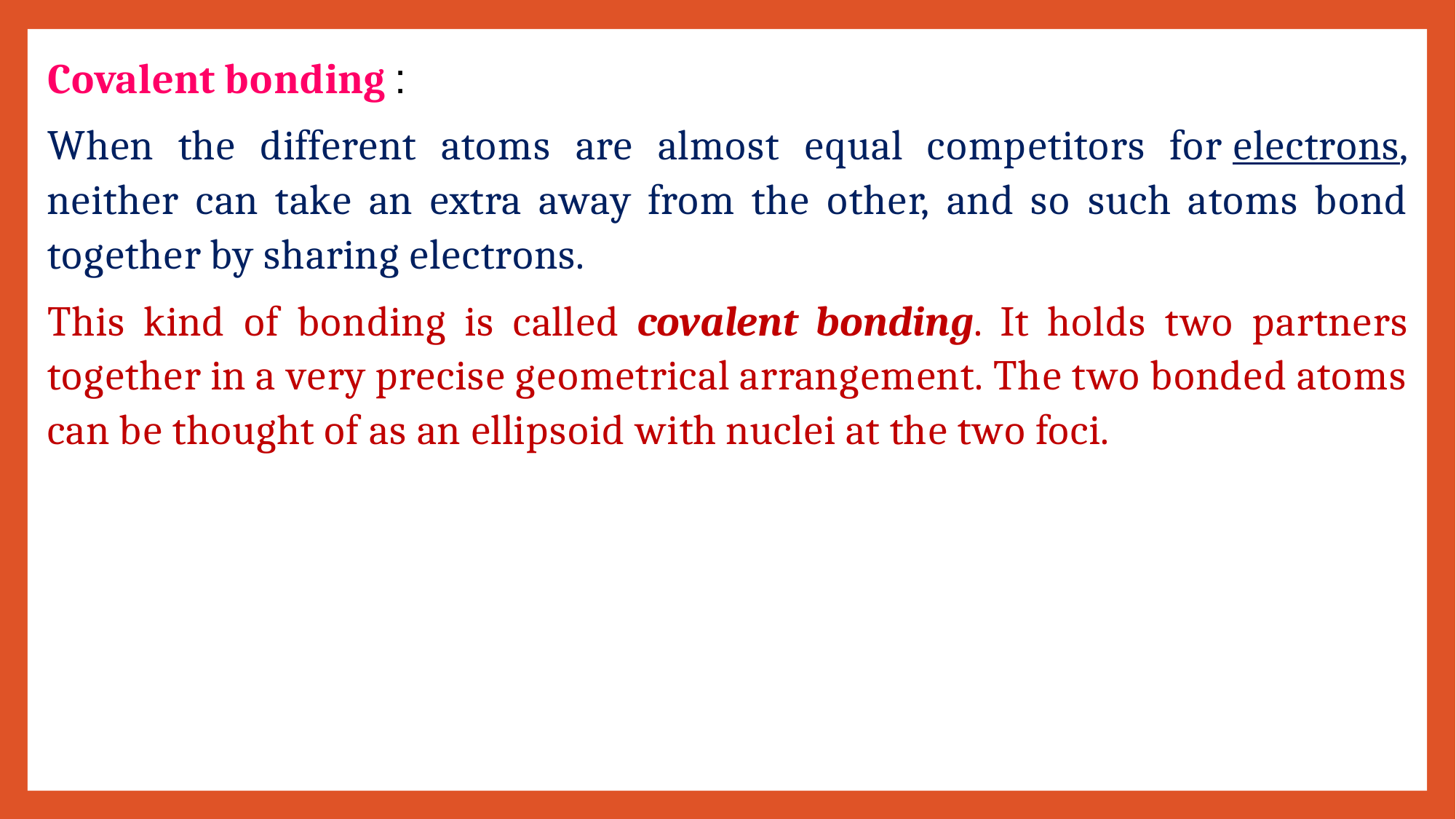

Covalent bonding :
When the different atoms are almost equal competitors for electrons, neither can take an extra away from the other, and so such atoms bond together by sharing electrons.
This kind of bonding is called covalent bonding. It holds two partners together in a very precise geometrical arrangement. The two bonded atoms can be thought of as an ellipsoid with nuclei at the two foci.